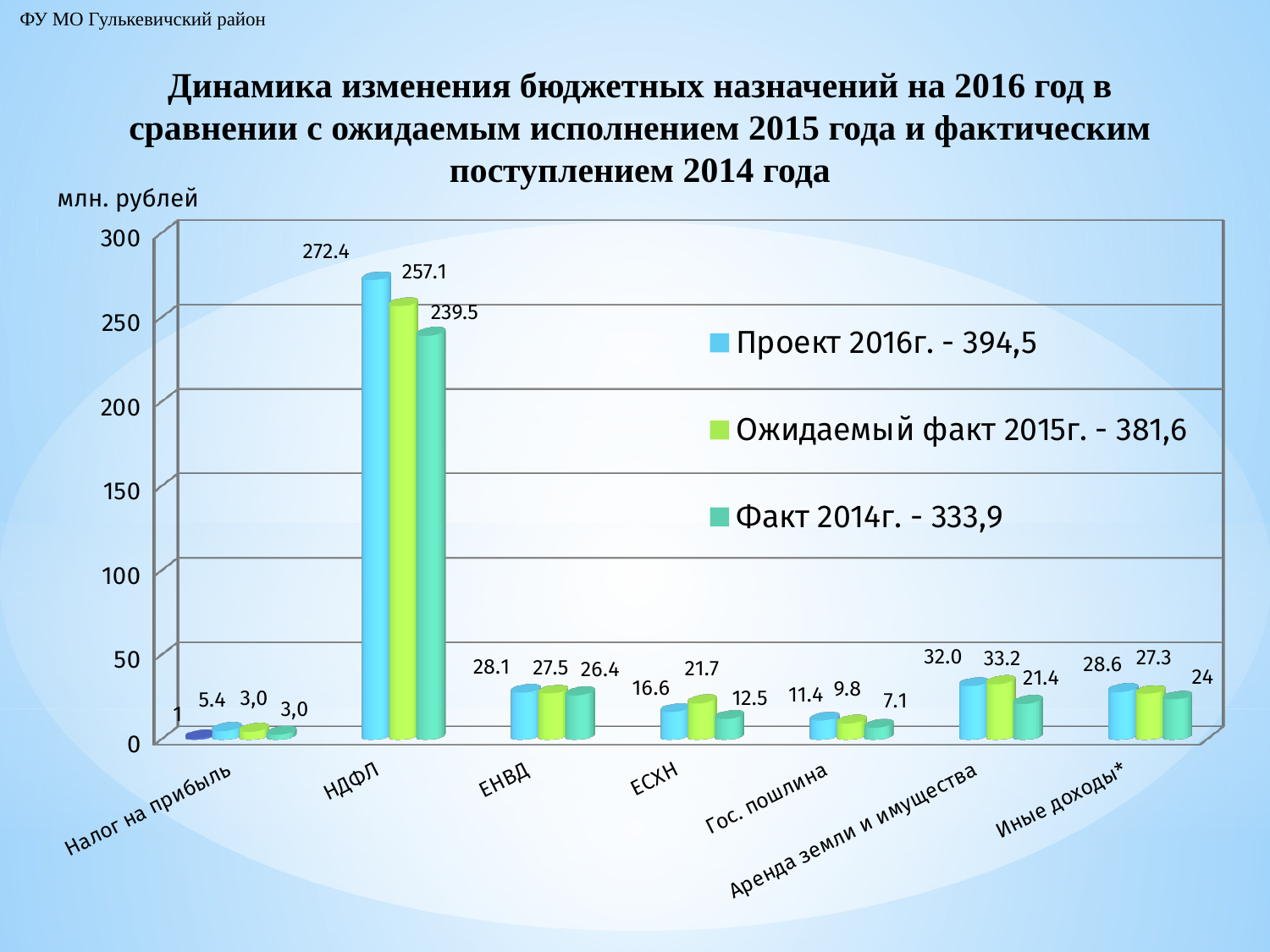

ФУ МО Гулькевичский район
# Динамика изменения бюджетных назначений на 2016 год в сравнении с ожидаемым исполнением 2015 года и фактическим поступлением 2014 года
млн. рублей

[unsupported chart]